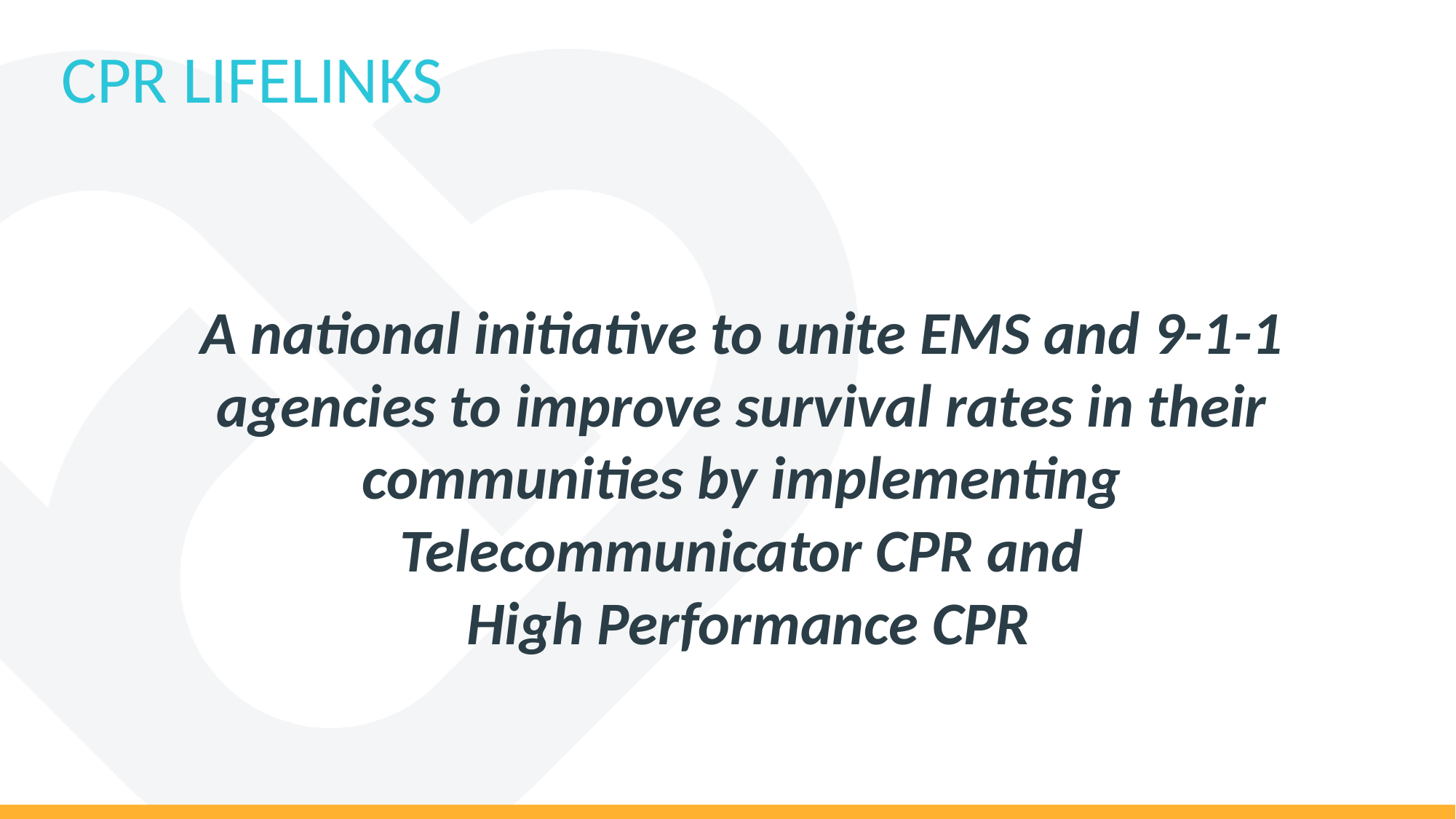

# Cpr lifelinks
A national initiative to unite EMS and 9-1-1 agencies to improve survival rates in their communities by implementing Telecommunicator CPR and
 High Performance CPR